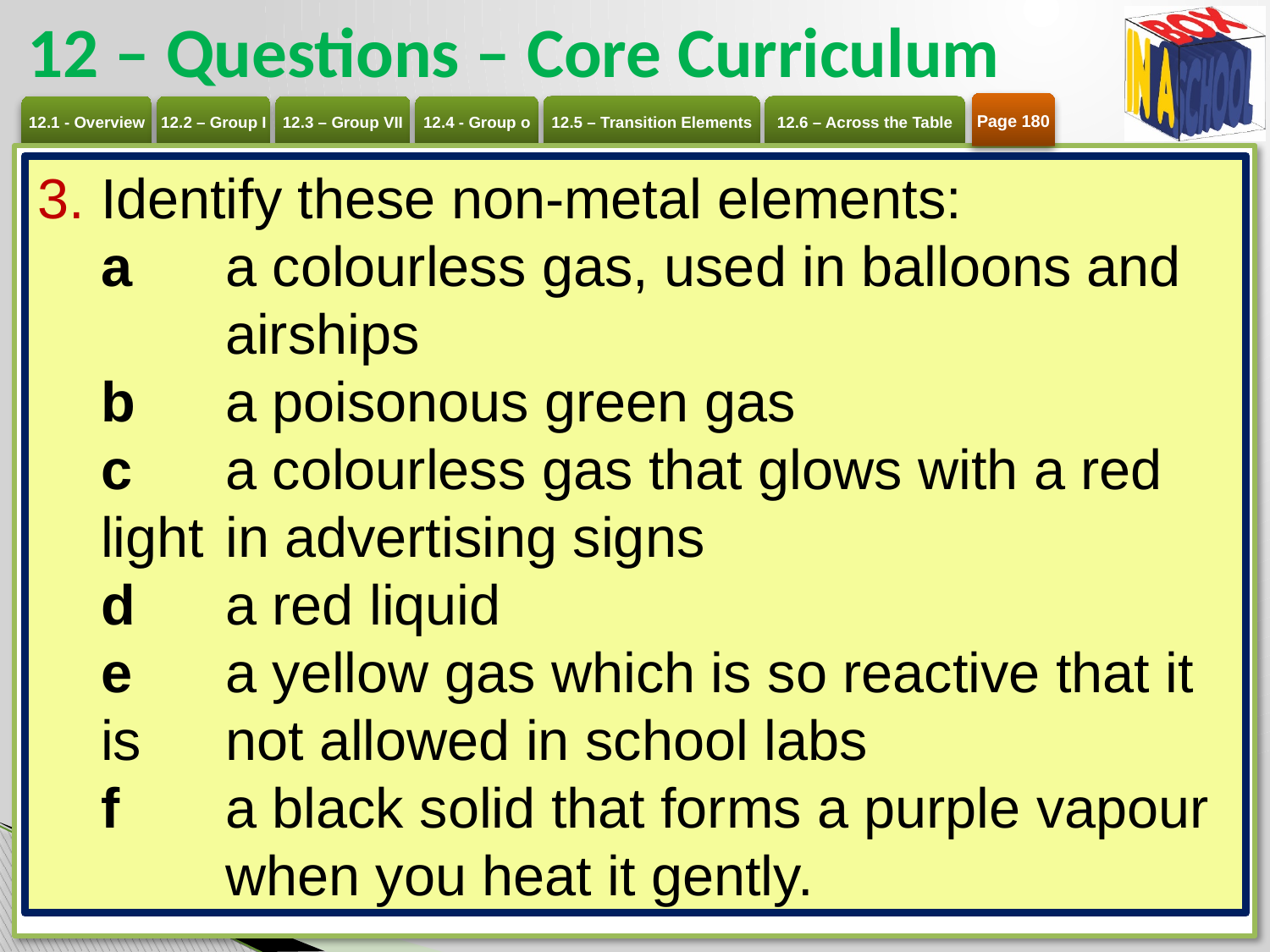

# 12 – Questions – Core Curriculum
Page 180
Identify these non-metal elements:
a 	a colourless gas, used in balloons and 	airships
b 	a poisonous green gas
c 	a colourless gas that glows with a red light 	in advertising signs
d 	a red liquid
e 	a yellow gas which is so reactive that it is 	not allowed in school labs
f 	a black solid that forms a purple vapour 	when you heat it gently.